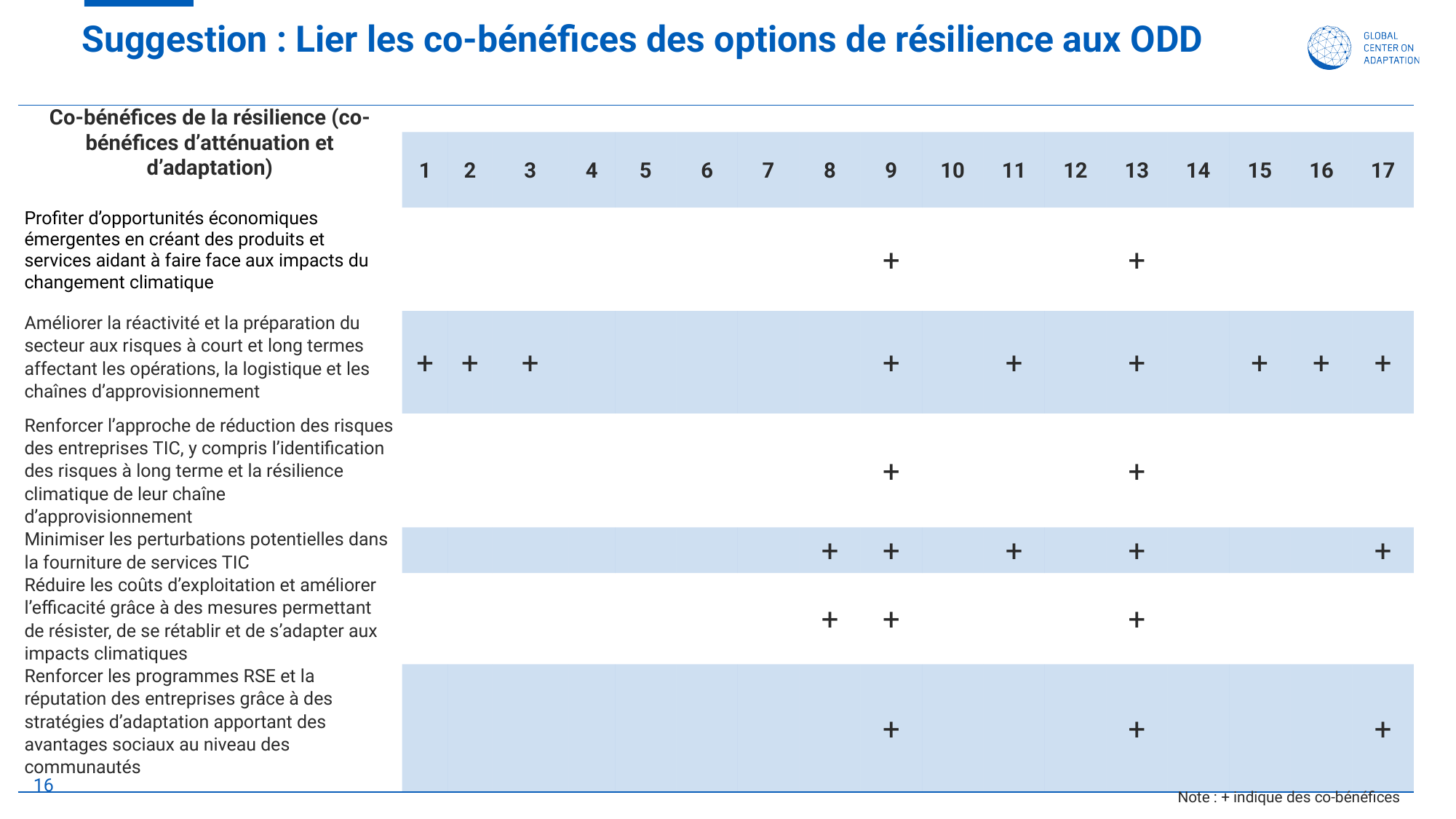

# Suggestion : Lier les co-bénéfices des options de résilience aux ODD
| Co-bénéfices de la résilience (co-bénéfices d’atténuation et d’adaptation) | Relationship with Sustainable Development Goals |  |  |  |  |  |  |  |  |  |  |  |  |  |  |  |  |
| --- | --- | --- | --- | --- | --- | --- | --- | --- | --- | --- | --- | --- | --- | --- | --- | --- | --- |
|  | 1 | 2 | 3 | 4 | 5 | 6 | 7 | 8 | 9 | 10 | 11 | 12 | 13 | 14 | 15 | 16 | 17 |
| Profiter d’opportunités économiques émergentes en créant des produits et services aidant à faire face aux impacts du changement climatique |  |  |  |  |  |  |  |  | + |  |  |  | + |  |  |  |  |
| Améliorer la réactivité et la préparation du secteur aux risques à court et long termes affectant les opérations, la logistique et les chaînes d’approvisionnement | + | + | + |  |  |  |  |  | + |  | + |  | + |  | + | + | + |
| Renforcer l’approche de réduction des risques des entreprises TIC, y compris l’identification des risques à long terme et la résilience climatique de leur chaîne d’approvisionnement |  |  |  |  |  |  |  |  | + |  |  |  | + |  |  |  |  |
| Minimiser les perturbations potentielles dans la fourniture de services TIC |  |  |  |  |  |  |  | + | + |  | + |  | + |  |  |  | + |
| Réduire les coûts d’exploitation et améliorer l’efficacité grâce à des mesures permettant de résister, de se rétablir et de s’adapter aux impacts climatiques |  |  |  |  |  |  |  | + | + |  |  |  | + |  |  |  |  |
| Renforcer les programmes RSE et la réputation des entreprises grâce à des stratégies d’adaptation apportant des avantages sociaux au niveau des communautés |  |  |  |  |  |  |  |  | + |  |  |  | + |  |  |  | + |
Note : + indique des co-bénéfices